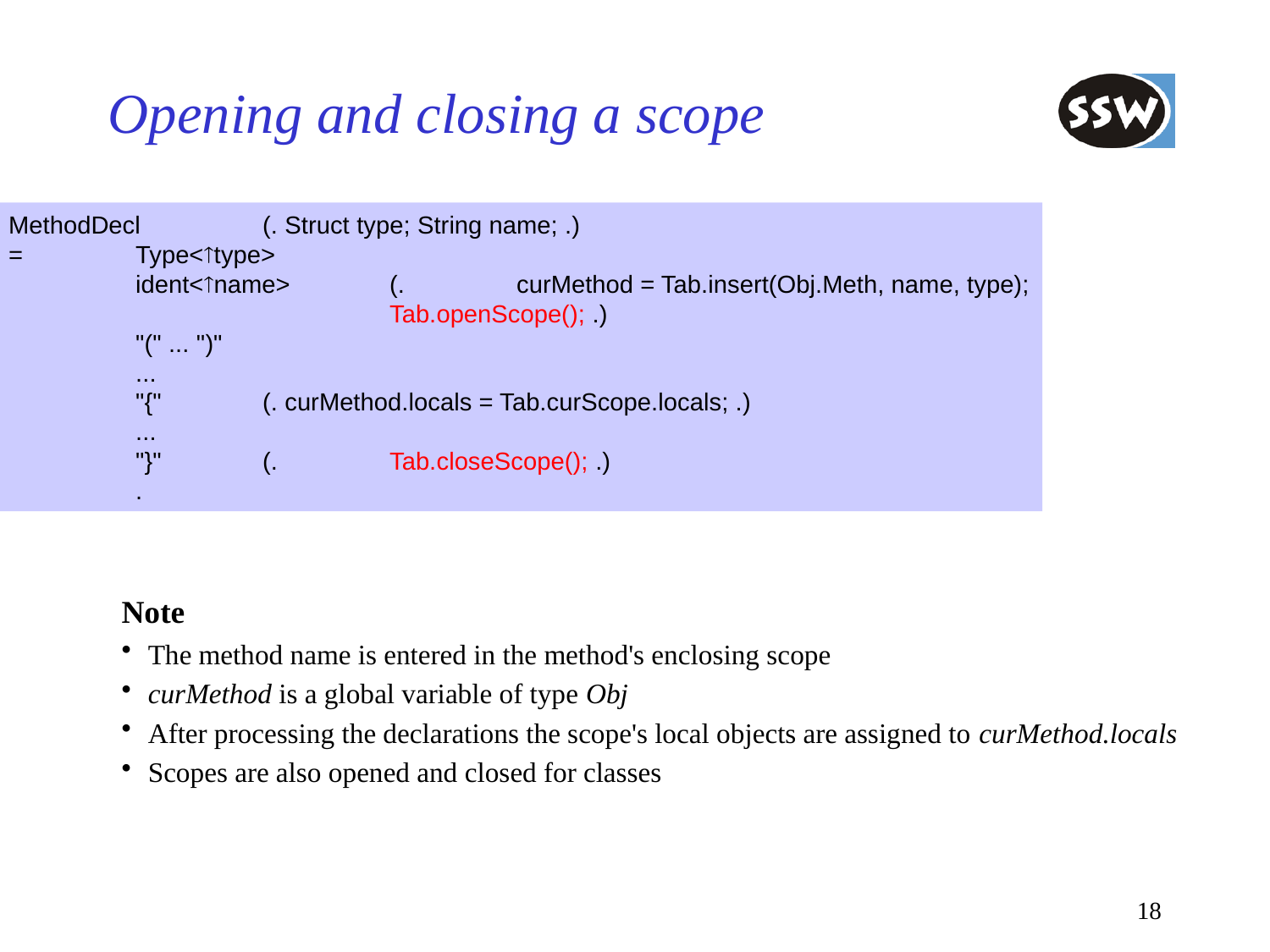

# Opening and closing a scope
MethodDecl	(. Struct type; String name; .)
=	Type<↑type>
	ident<↑name>	(.	curMethod = Tab.insert(Obj.Meth, name, type);
			Tab.openScope(); .)
	"(" ... ")"
	...
	"{"	(. curMethod.locals = Tab.curScope.locals; .)
	...
	"}"	(.	Tab.closeScope(); .)
	.
Note
The method name is entered in the method's enclosing scope
curMethod is a global variable of type Obj
After processing the declarations the scope's local objects are assigned to curMethod.locals
Scopes are also opened and closed for classes
18